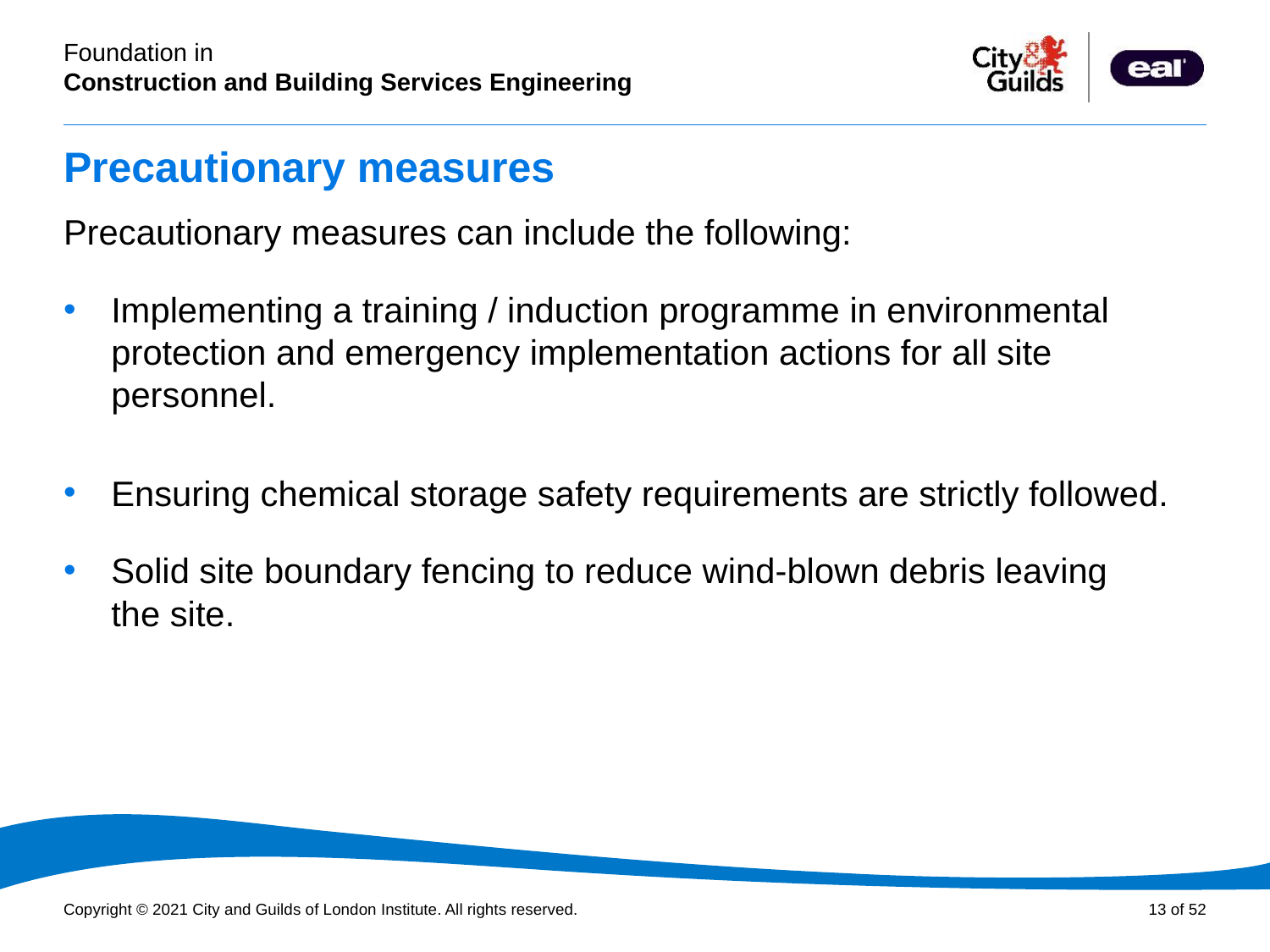

# Precautionary measures
Precautionary measures can include the following:
Implementing a training / induction programme in environmental protection and emergency implementation actions for all site personnel.
Ensuring chemical storage safety requirements are strictly followed.
Solid site boundary fencing to reduce wind-blown debris leaving
the site.